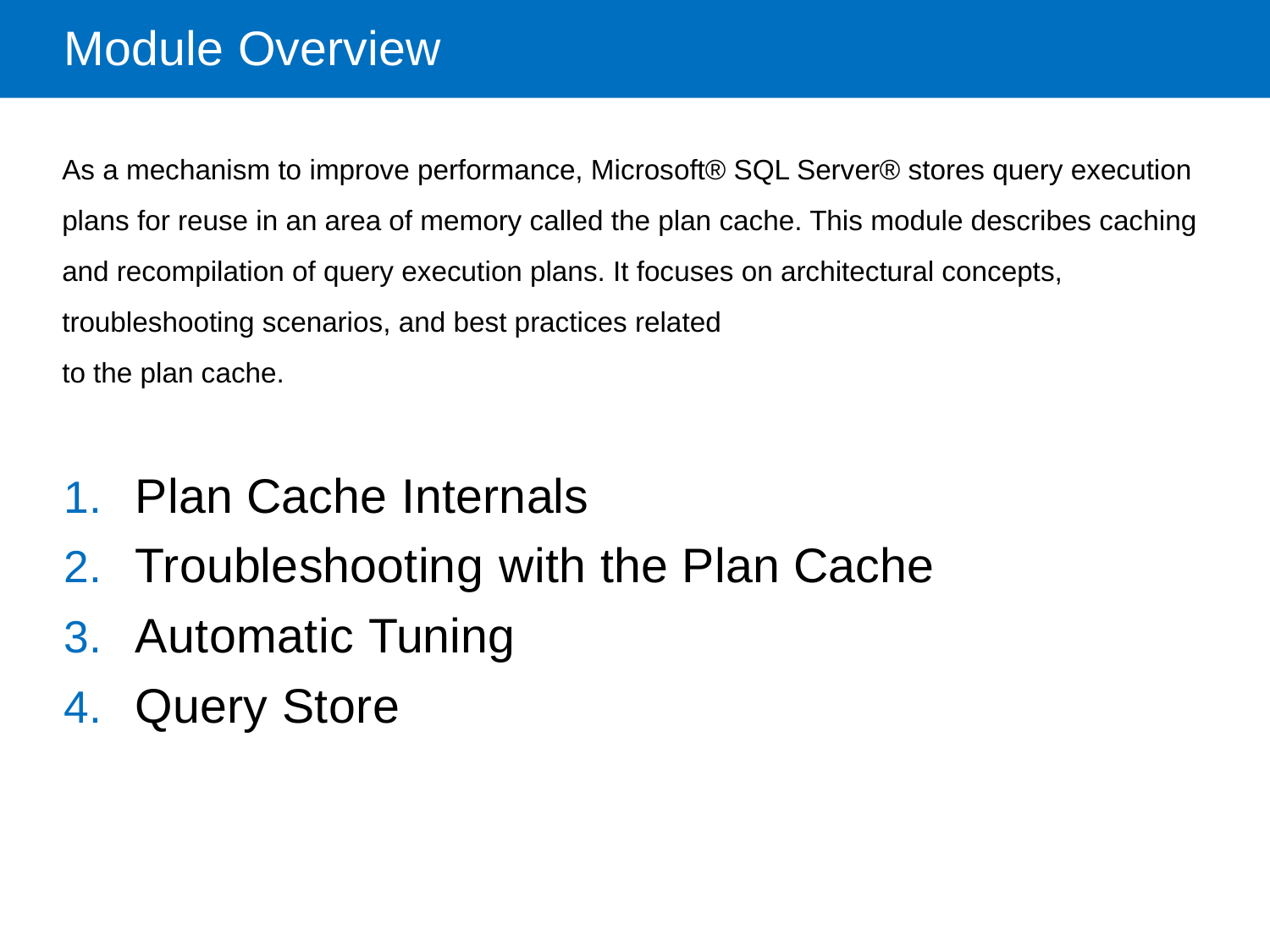

Module Overview

As a mechanism to improve performance, Microsoft® SQL Server® stores query execution plans for reuse in an area of memory called the plan cache. This module describes caching and recompilation of query execution plans. It focuses on architectural concepts, troubleshooting scenarios, and best practices related
to the plan cache.

Plan Cache Internals
Troubleshooting with the Plan Cache
Automatic Tuning
Query Store